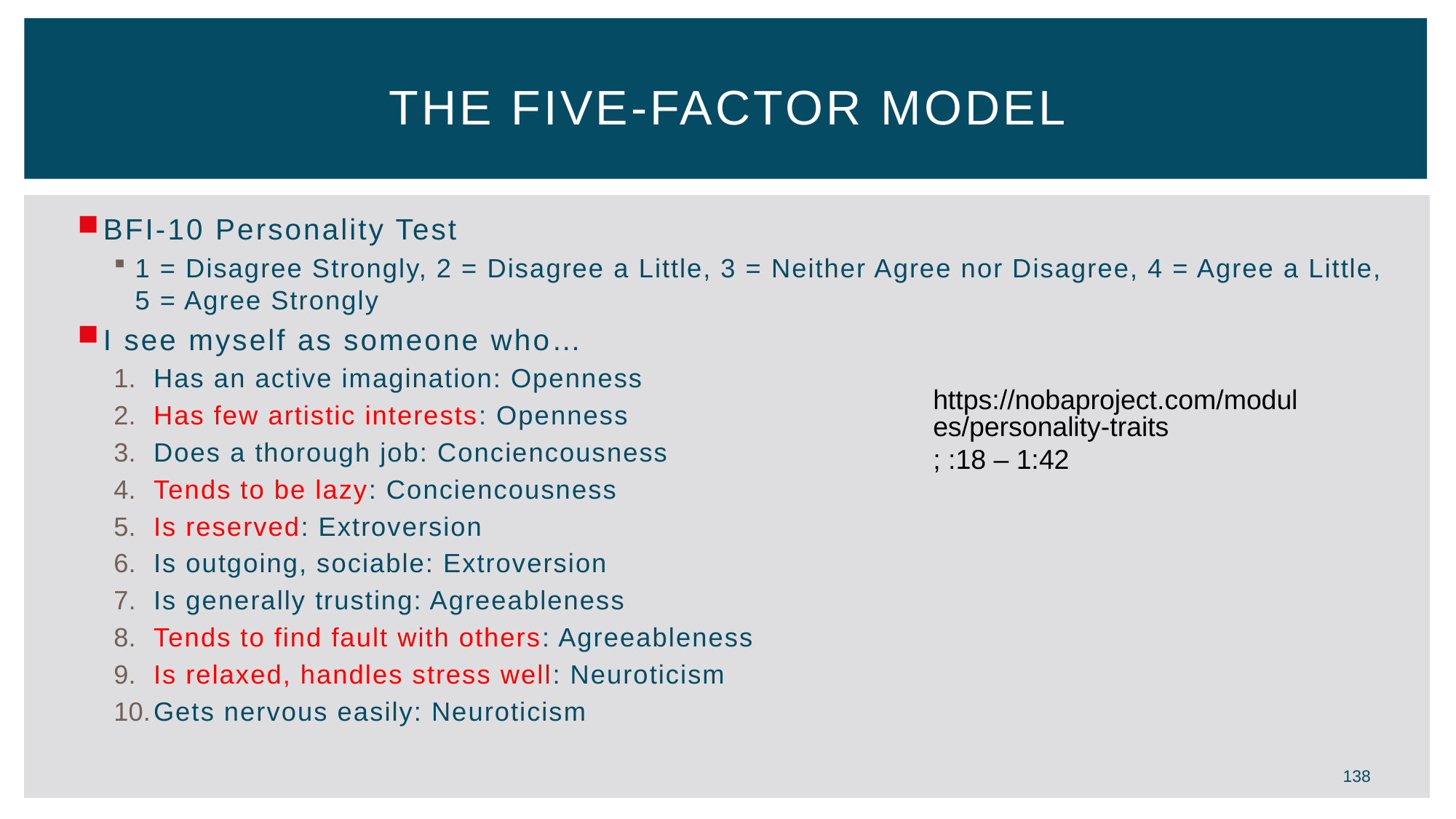

# The Five-factor Model
BFI-10 Personality Test
1 = Disagree Strongly, 2 = Disagree a Little, 3 = Neither Agree nor Disagree, 4 = Agree a Little, 5 = Agree Strongly
I see myself as someone who…
Has an active imagination: Openness
Has few artistic interests: Openness
Does a thorough job: Conciencousness
Tends to be lazy: Conciencousness
Is reserved: Extroversion
Is outgoing, sociable: Extroversion
Is generally trusting: Agreeableness
Tends to find fault with others: Agreeableness
Is relaxed, handles stress well: Neuroticism
Gets nervous easily: Neuroticism

https://nobaproject.com/modules/personality-traits; :18 – 1:42
138